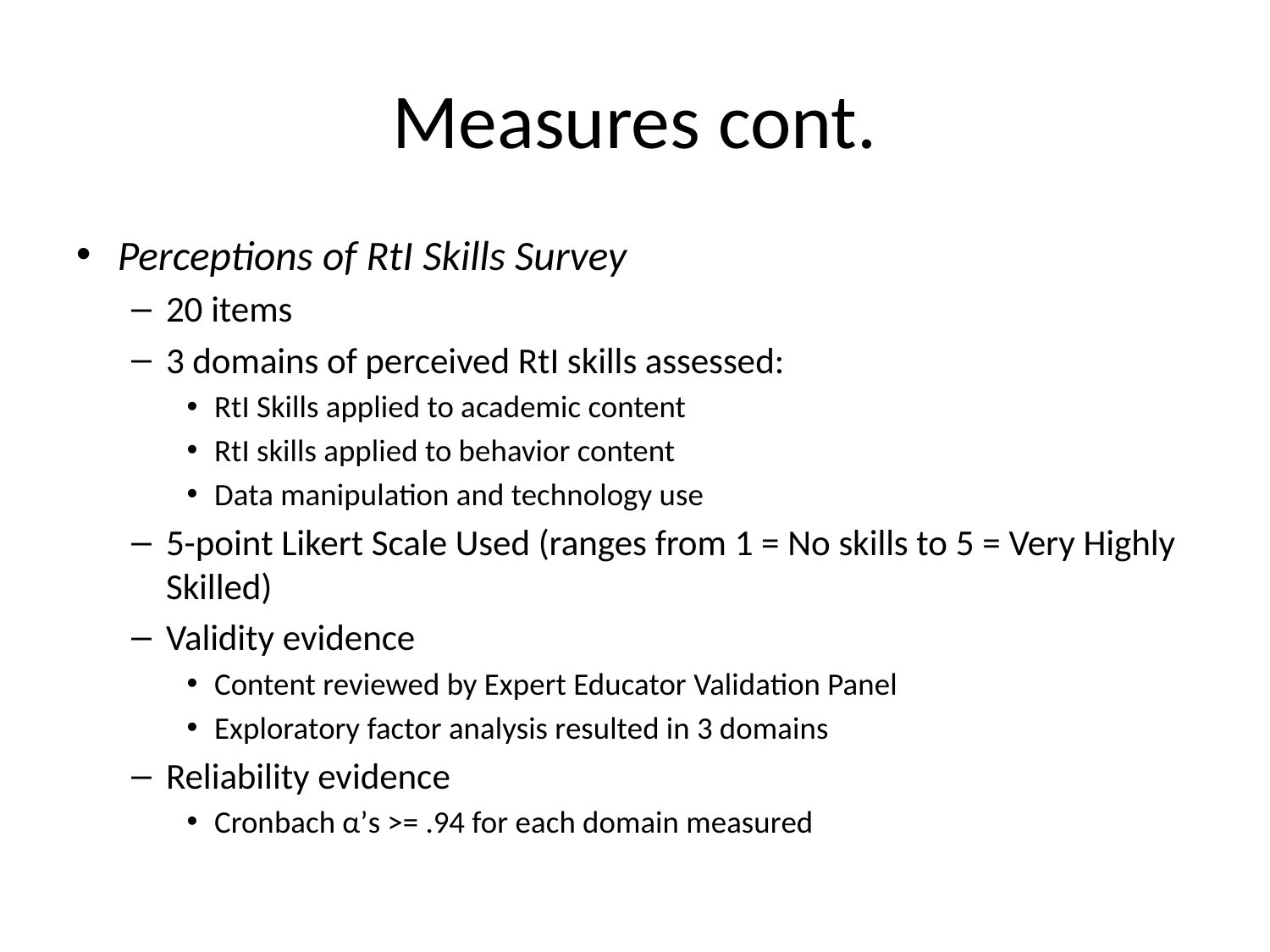

# Measures cont.
Perceptions of RtI Skills Survey
20 items
3 domains of perceived RtI skills assessed:
RtI Skills applied to academic content
RtI skills applied to behavior content
Data manipulation and technology use
5-point Likert Scale Used (ranges from 1 = No skills to 5 = Very Highly Skilled)
Validity evidence
Content reviewed by Expert Educator Validation Panel
Exploratory factor analysis resulted in 3 domains
Reliability evidence
Cronbach α’s >= .94 for each domain measured